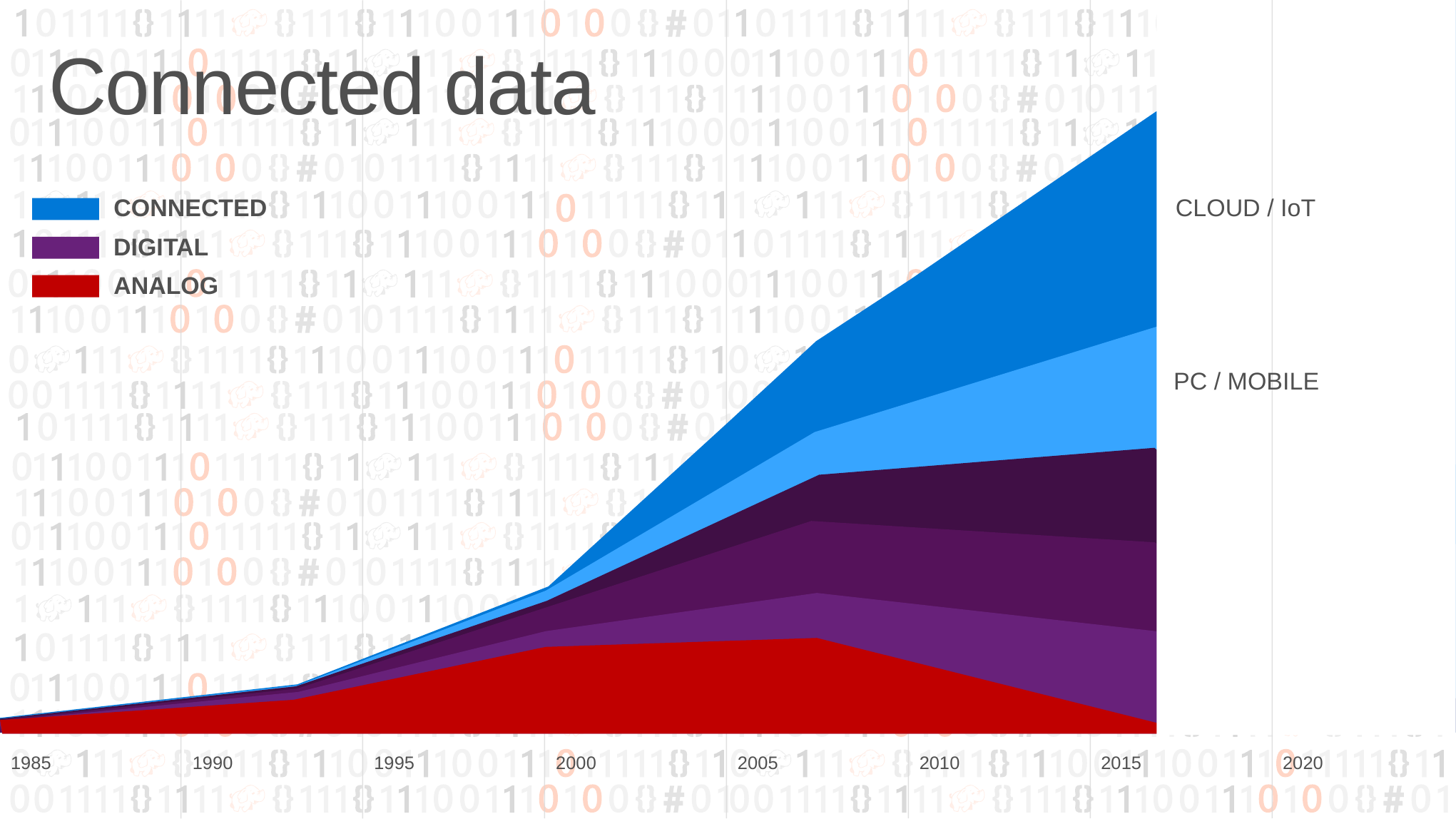

# Connected data
CLOUD / IoT
CONNECTED

DIGITAL

ANALOG

PC / MOBILE

1985
1990
1995
2000
2005
2010
2015
2020